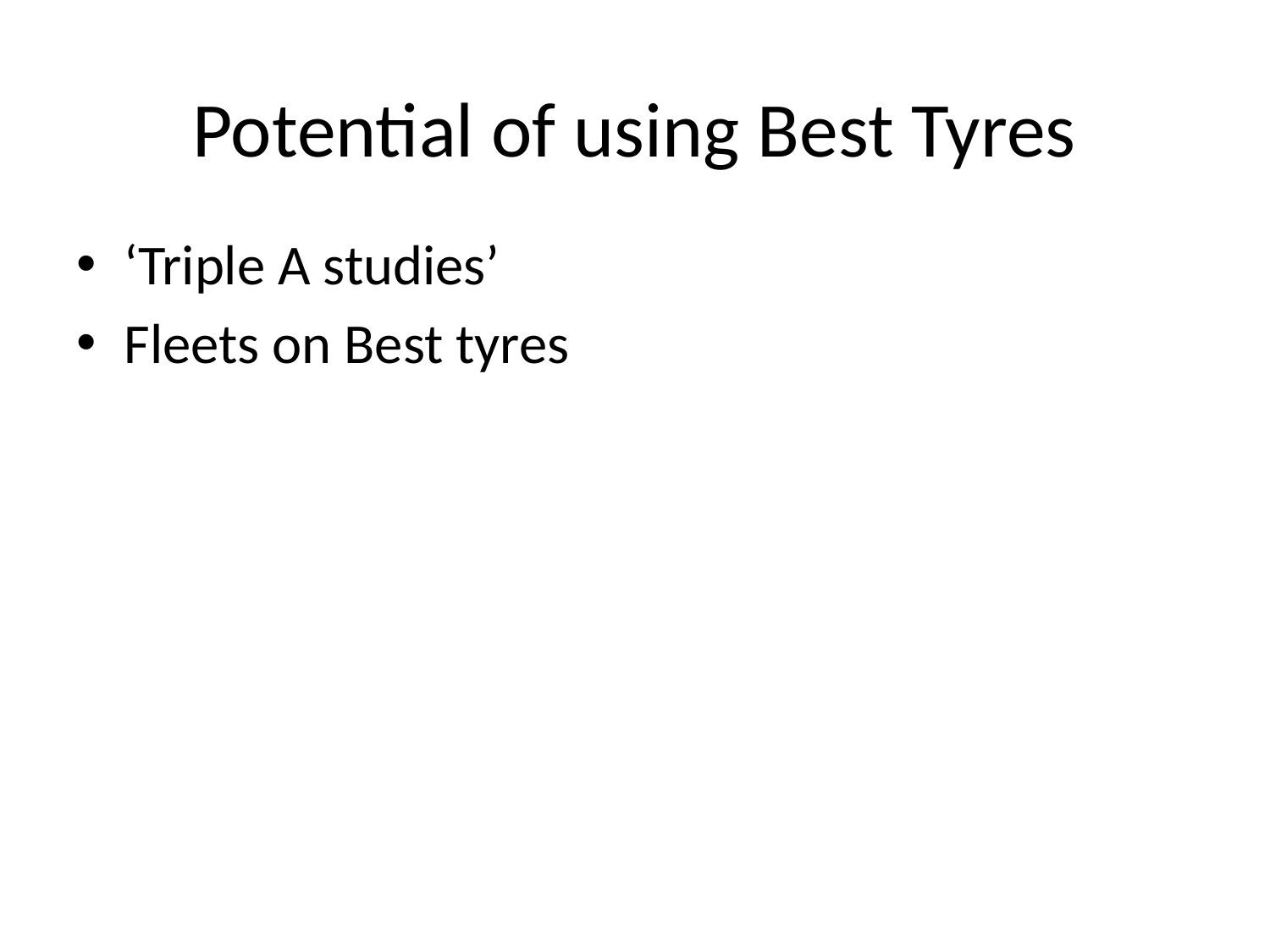

# Potential of using Best Tyres
‘Triple A studies’
Fleets on Best tyres